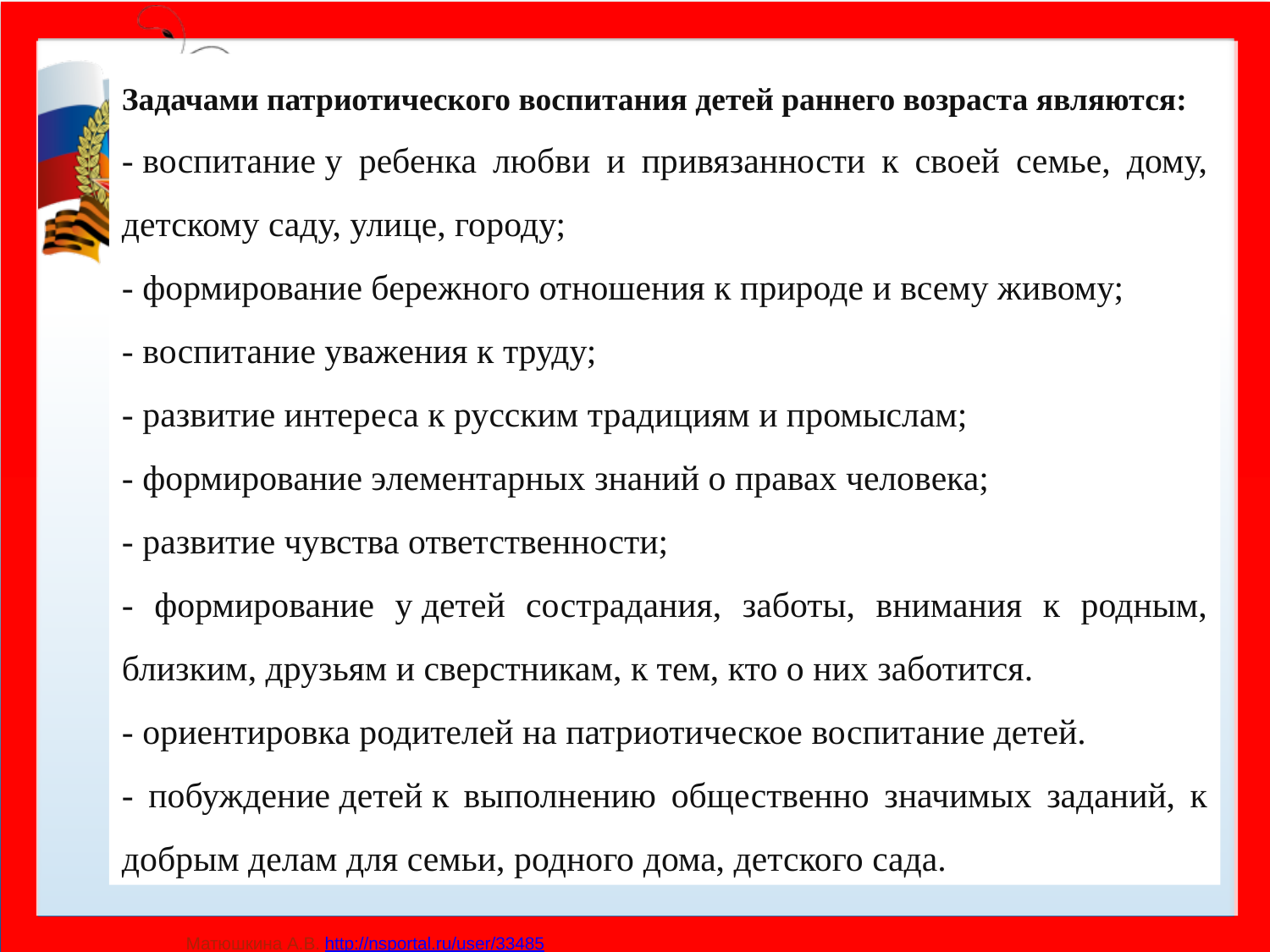

Задачами патриотического воспитания детей раннего возраста являются:
- воспитание у ребенка любви и привязанности к своей семье, дому, детскому саду, улице, городу;
- формирование бережного отношения к природе и всему живому;
- воспитание уважения к труду;
- развитие интереса к русским традициям и промыслам;
- формирование элементарных знаний о правах человека;
- развитие чувства ответственности;
- формирование у детей сострадания, заботы, внимания к родным, близким, друзьям и сверстникам, к тем, кто о них заботится.
- ориентировка родителей на патриотическое воспитание детей.
- побуждение детей к выполнению общественно значимых заданий, к добрым делам для семьи, родного дома, детского сада.